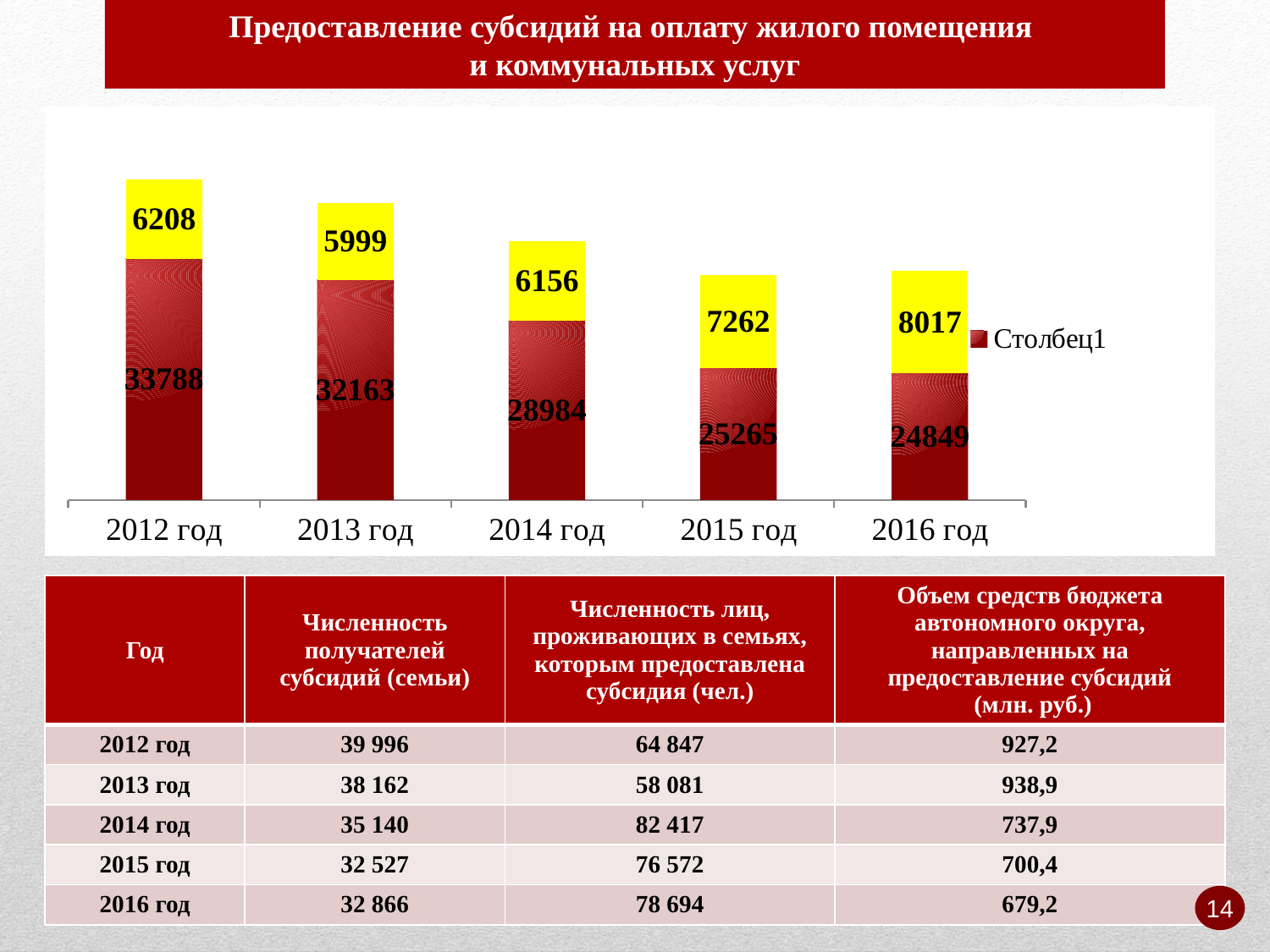

Предоставление субсидий на оплату жилого помещения
и коммунальных услуг

### Chart

| Category | Столбец1 | численность граждан, которым субсидия предоставлена в размере фактических расходов на ЖКУ (чел.) |
|---|---|---|
| 2012 год | 33788.0 | 6208.0 |
| 2013 год | 32163.0 | 5999.0 |
| 2014 год | 28984.0 | 6156.0 |
| 2015 год | 25265.0 | 7262.0 |
| 2016 год | 24849.0 | 8017.0 |
| Год | Численность получателей субсидий (семьи) | Численность лиц, проживающих в семьях, которым предоставлена субсидия (чел.) | Объем средств бюджета автономного округа, направленных на предоставление субсидий (млн. руб.) |
| --- | --- | --- | --- |
| 2012 год | 39 996 | 64 847 | 927,2 |
| 2013 год | 38 162 | 58 081 | 938,9 |
| 2014 год | 35 140 | 82 417 | 737,9 |
| 2015 год | 32 527 | 76 572 | 700,4 |
| 2016 год | 32 866 | 78 694 | 679,2 |
14